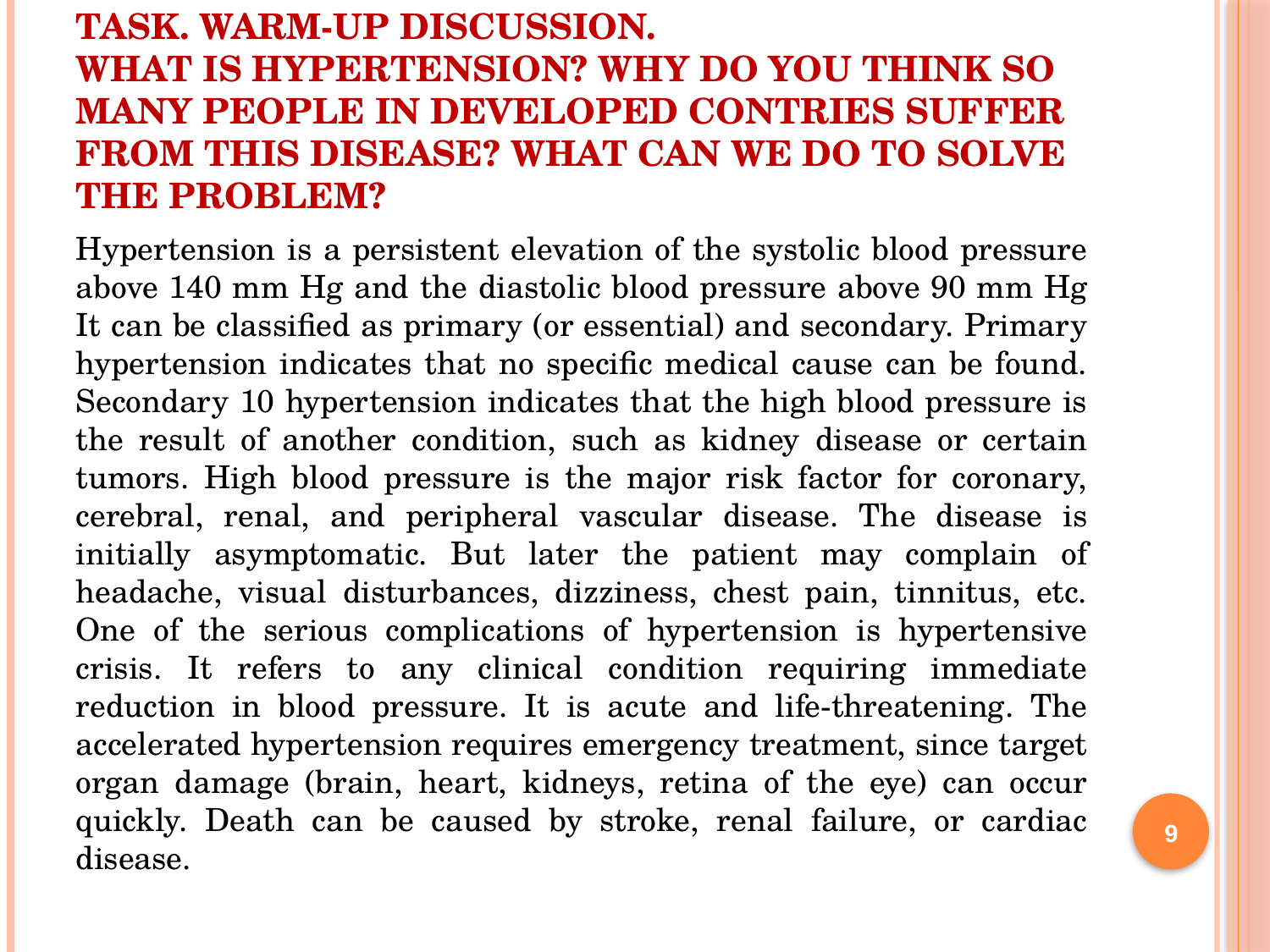

# Task. Warm-up discussion. What is hypertension? Why do you think so many people in developed contries suffer from this disease? What can we do to solve the problem?
Hypertension is a persistent elevation of the systolic blood pressure above 140 mm Hg and the diastolic blood pressure above 90 mm Hg It can be classified as primary (or essential) and secondary. Primary hypertension indicates that no specific medical cause can be found. Secondary 10 hypertension indicates that the high blood pressure is the result of another condition, such as kidney disease or certain tumors. High blood pressure is the major risk factor for coronary, cerebral, renal, and peripheral vascular disease. The disease is initially asymptomatic. But later the patient may complain of headache, visual disturbances, dizziness, chest pain, tinnitus, etc. One of the serious complications of hypertension is hypertensive crisis. It refers to any clinical condition requiring immediate reduction in blood pressure. It is acute and life-threatening. The accelerated hypertension requires emergency treatment, since target organ damage (brain, heart, kidneys, retina of the eye) can occur quickly. Death can be caused by stroke, renal failure, or cardiac disease.
9